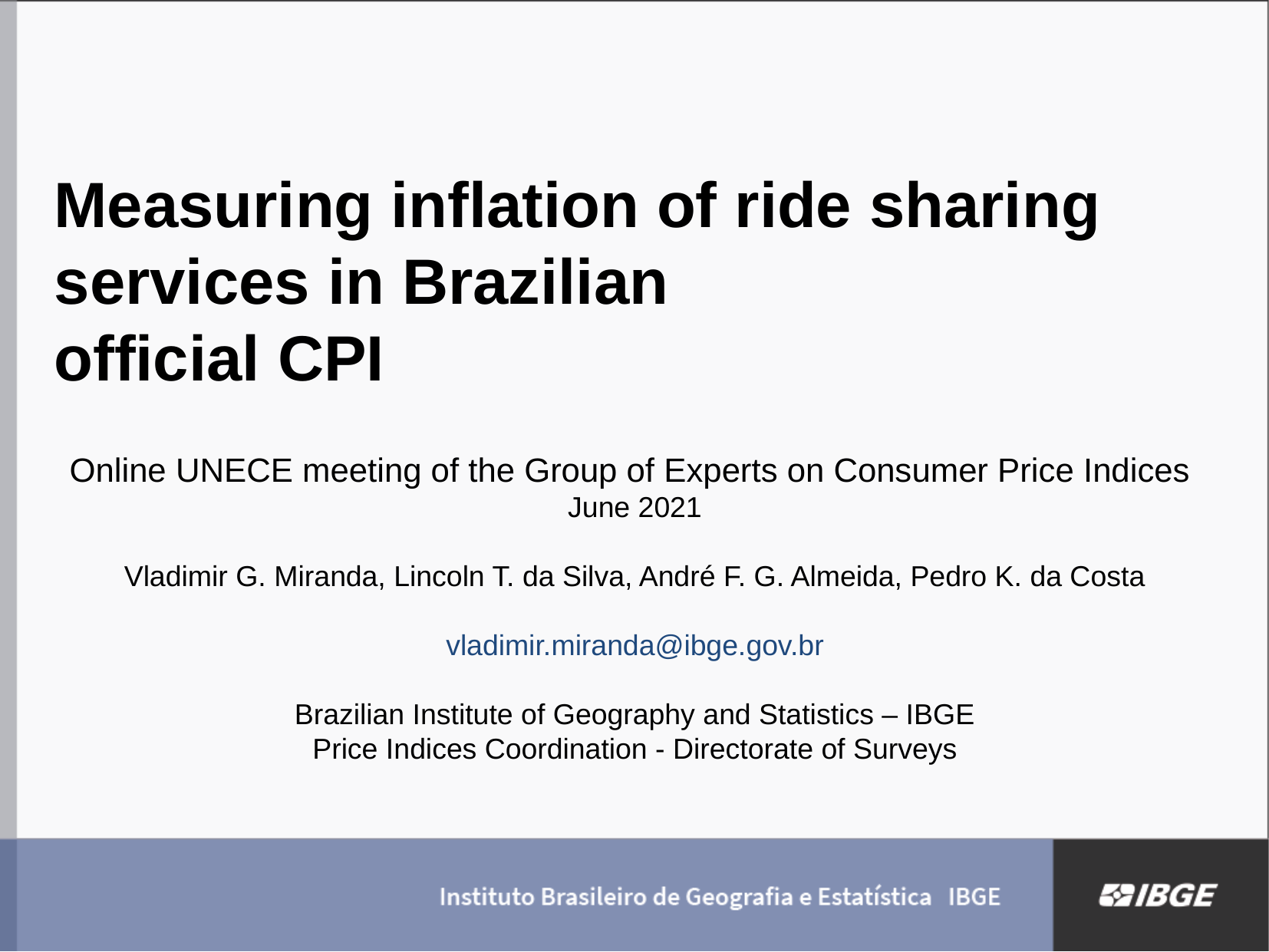

Measuring inflation of ride sharing services in Brazilian
official CPI

Online UNECE meeting of the Group of Experts on Consumer Price Indices
June 2021

Vladimir G. Miranda, Lincoln T. da Silva, André F. G. Almeida, Pedro K. da Costa

vladimir.miranda@ibge.gov.br

Brazilian Institute of Geography and Statistics – IBGE
Price Indices Coordination - Directorate of Surveys